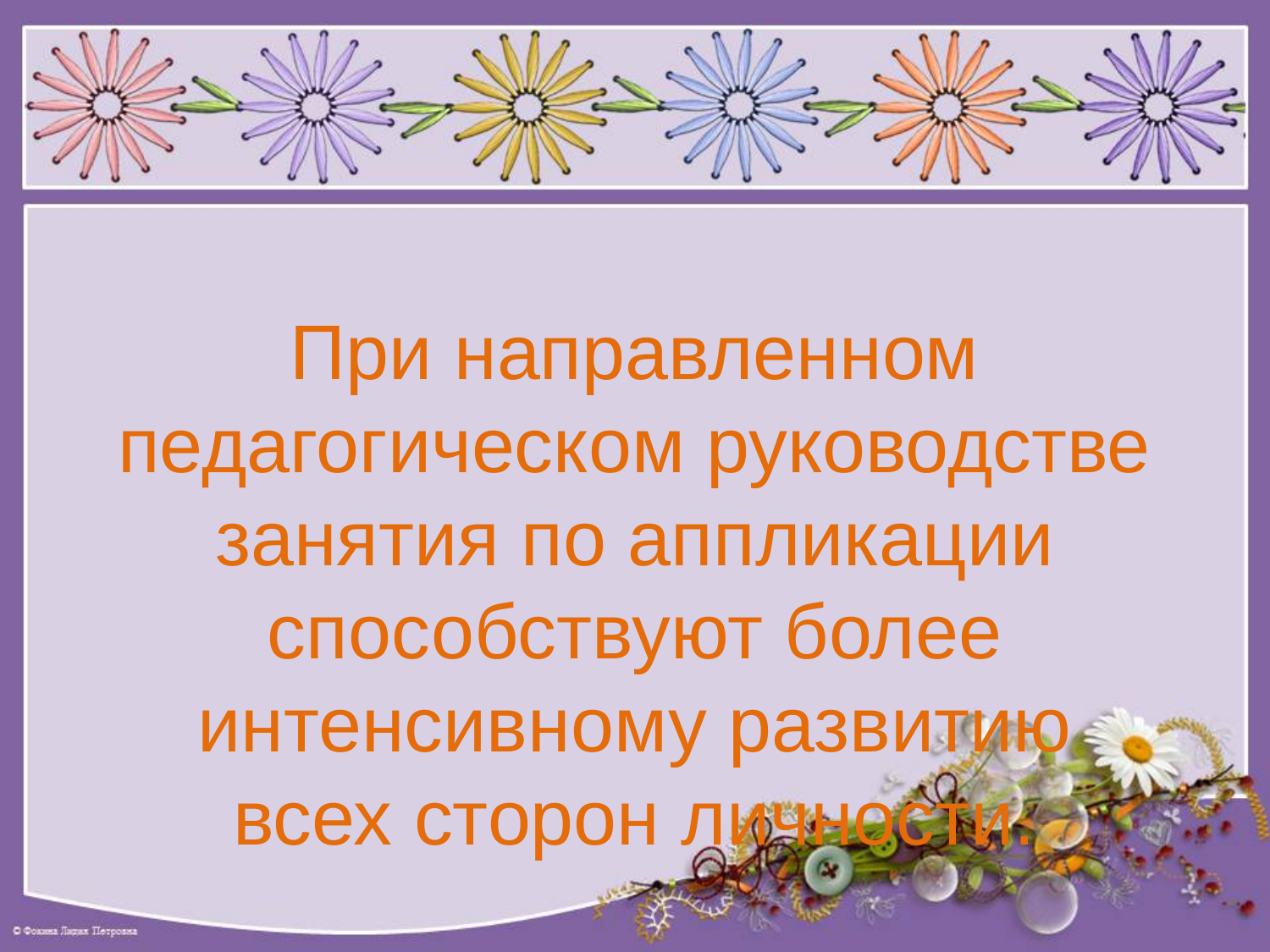

# При направленном педагогическом руководстве занятия по аппликации способствуют более интенсивному развитию всех сторон личности.